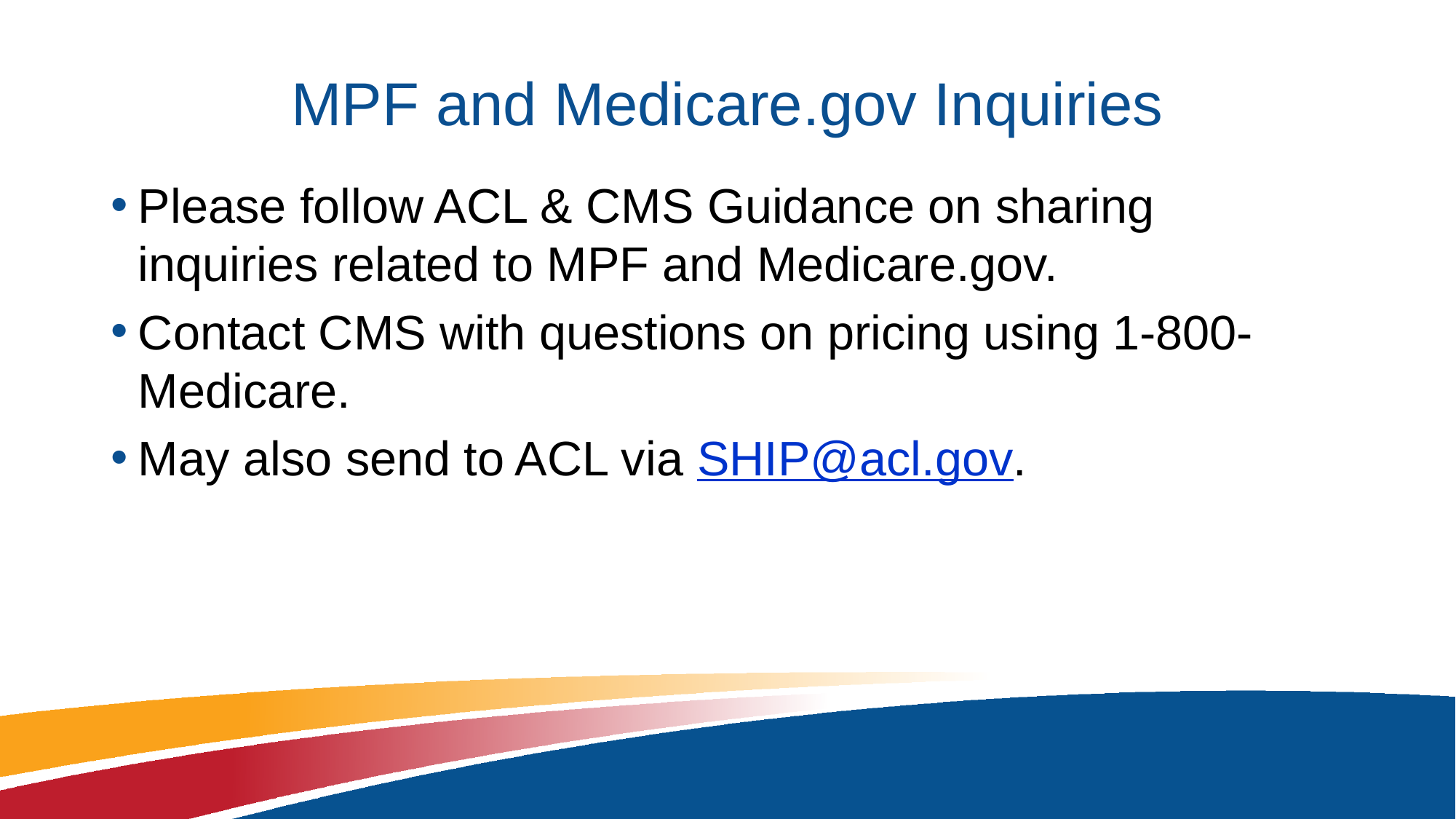

# MPF and Medicare.gov Inquiries
Please follow ACL & CMS Guidance on sharing inquiries related to MPF and Medicare.gov.
Contact CMS with questions on pricing using 1-800-Medicare.
May also send to ACL via SHIP@acl.gov.